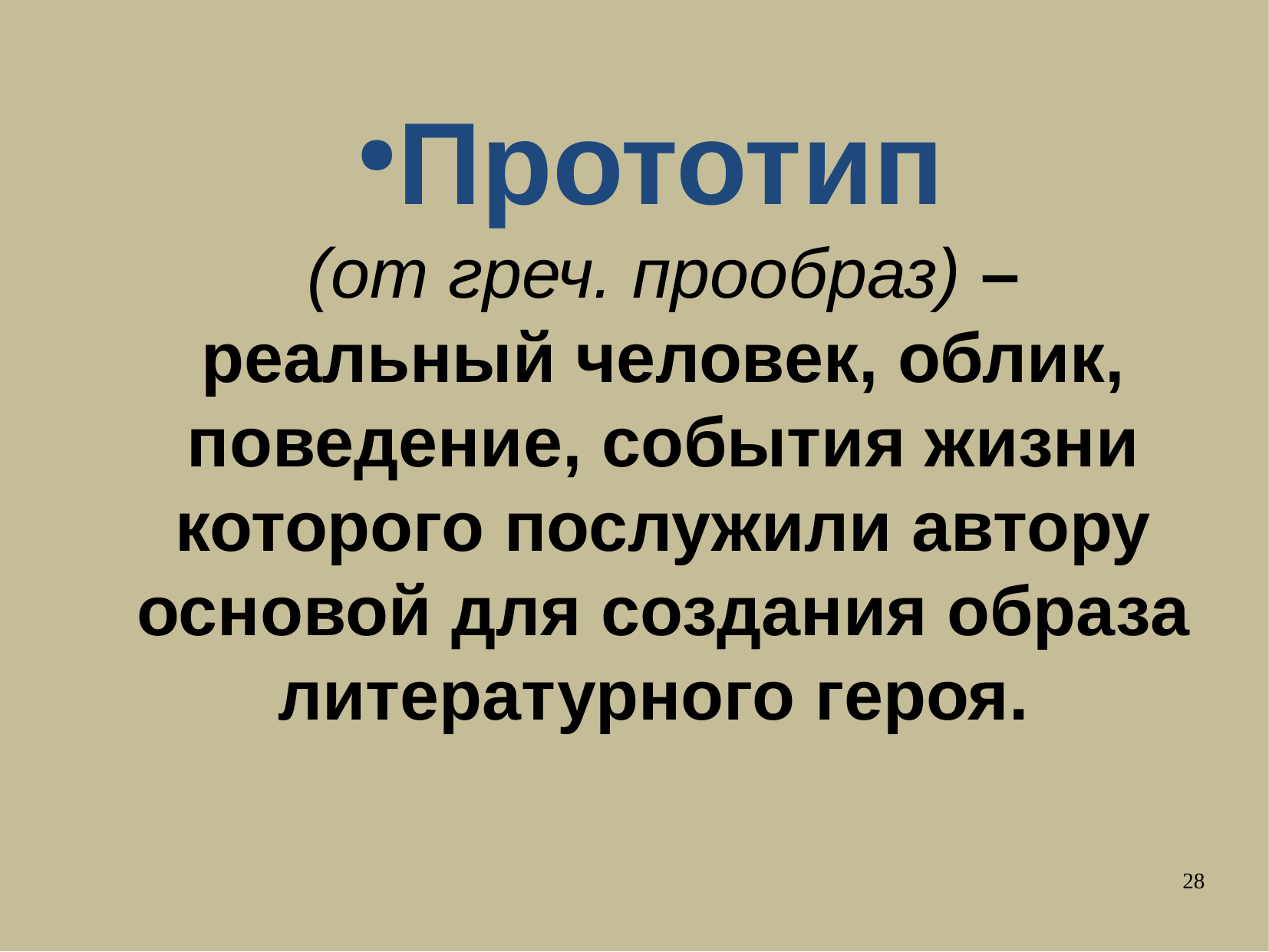

# Прототип (от греч. прообраз) – реальный человек, облик, поведение, события жизни которого послужили автору основой для создания образа литературного героя.
28